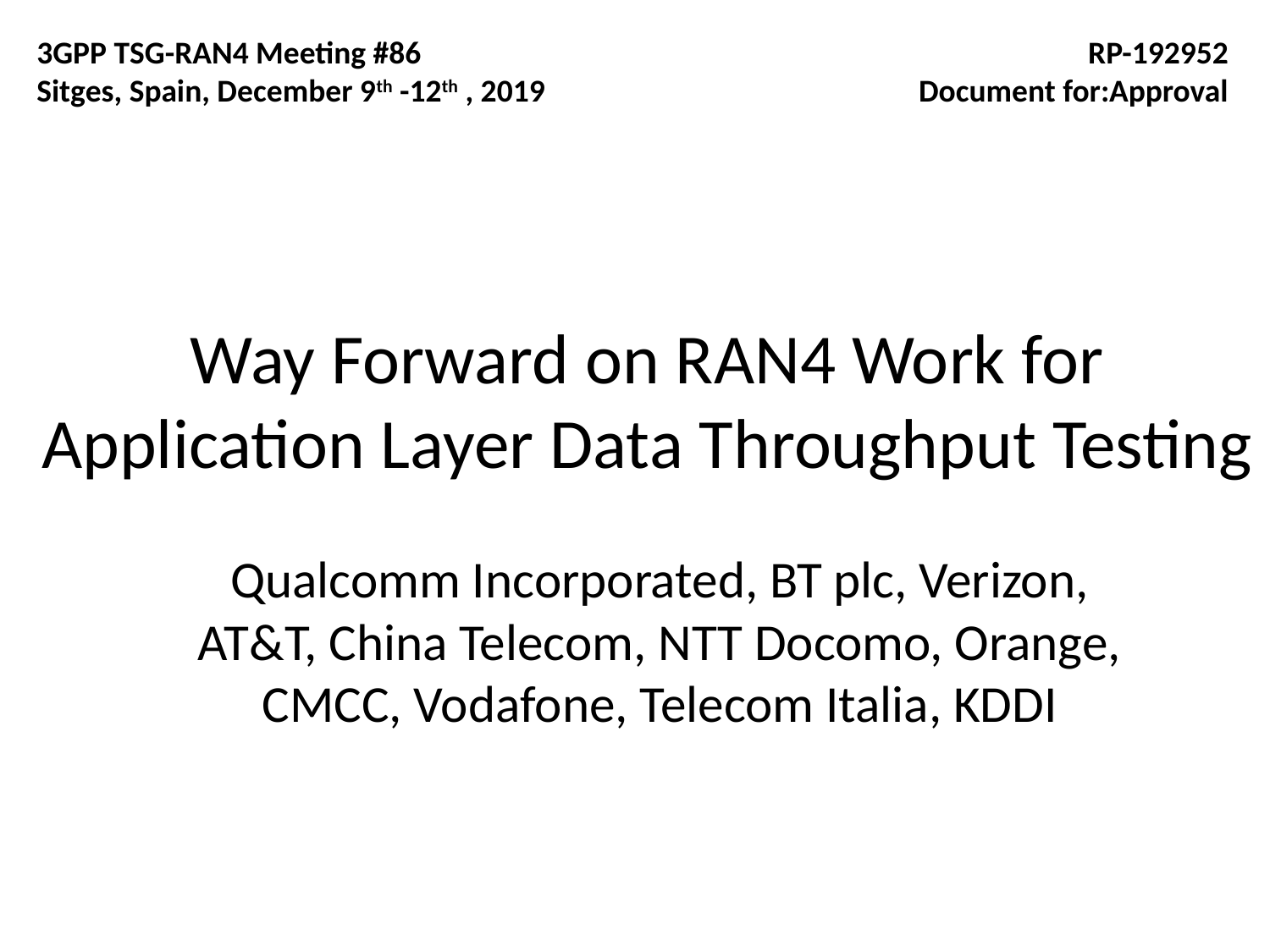

3GPP TSG-RAN4 Meeting #86
Sitges, Spain, December 9th -12th , 2019
RP-192952
Document for:Approval
# Way Forward on RAN4 Work for Application Layer Data Throughput Testing
Qualcomm Incorporated, BT plc, Verizon, AT&T, China Telecom, NTT Docomo, Orange, CMCC, Vodafone, Telecom Italia, KDDI